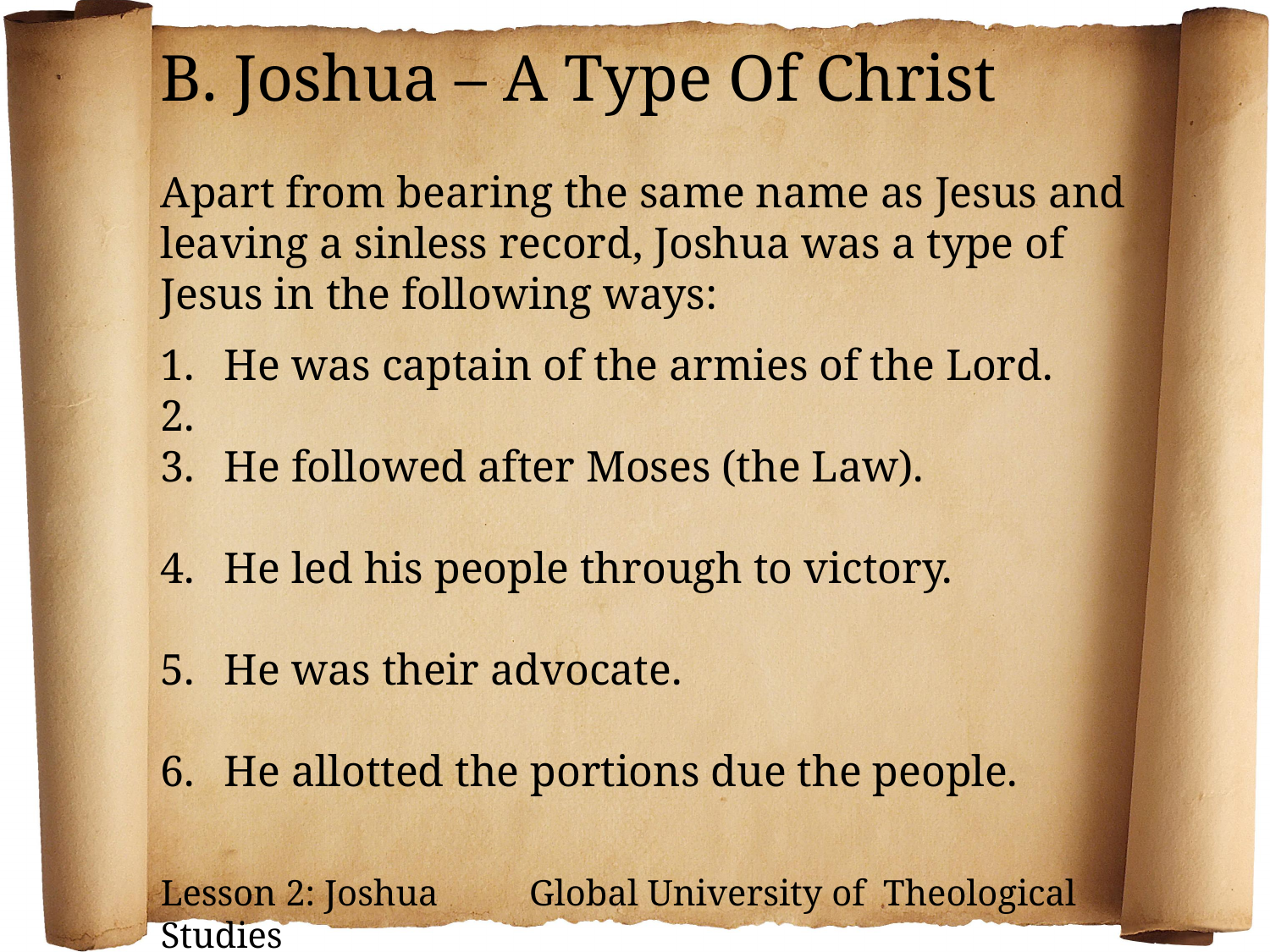

B. Joshua – A Type Of Christ
Apart from bearing the same name as Jesus and leaving a sinless record, Joshua was a type of Jesus in the following ways:

He was captain of the armies of the Lord.

He followed after Moses (the Law).

He led his people through to victory.

He was their advocate.

He allotted the portions due the people.
Lesson 2: Joshua          Global University of  Theological Studies